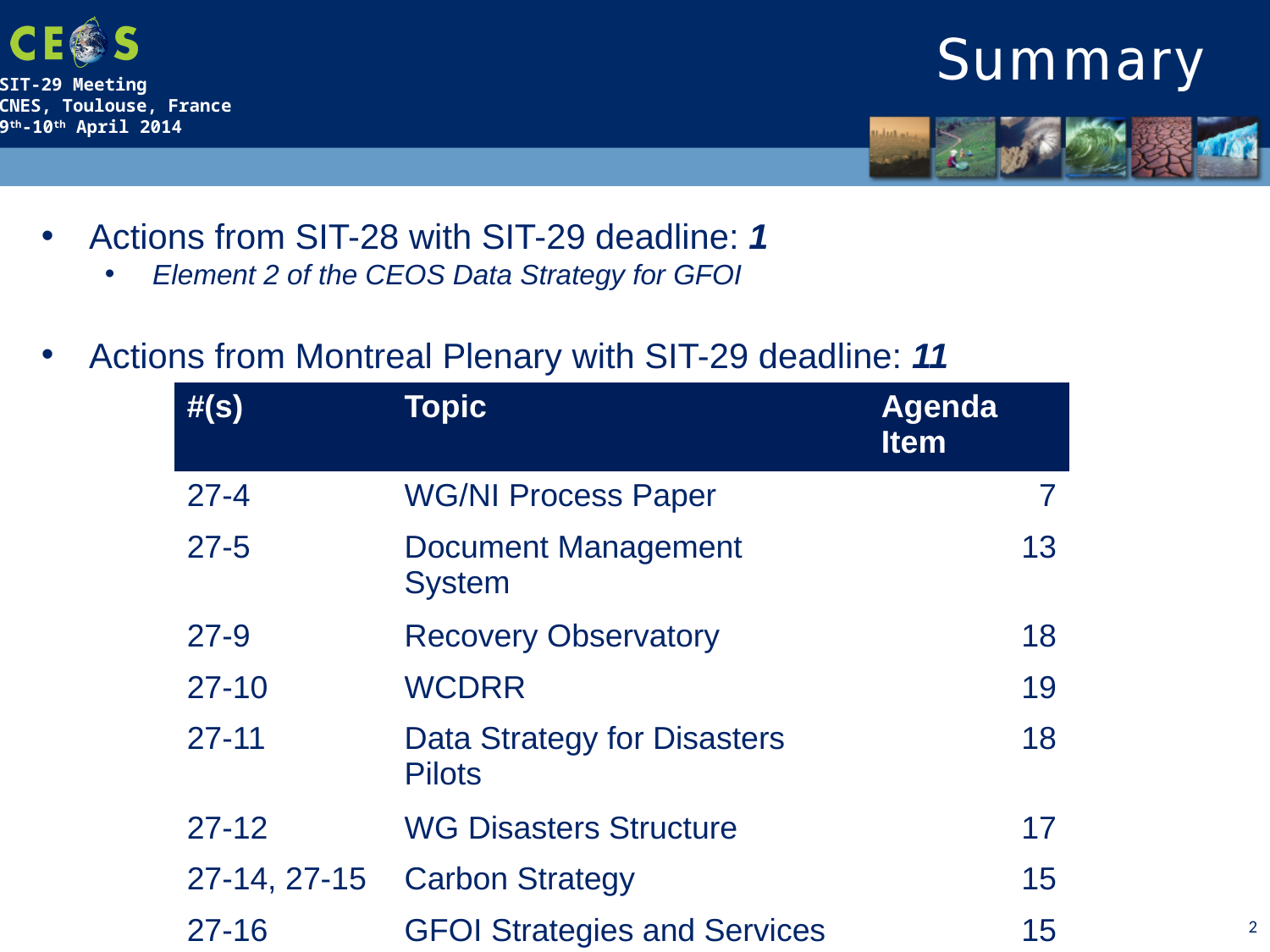

Summary
Actions from SIT-28 with SIT-29 deadline: 1
Element 2 of the CEOS Data Strategy for GFOI

Actions from Montreal Plenary with SIT-29 deadline: 11
| #(s) | Topic | Agenda Item |
| --- | --- | --- |
| 27-4 | WG/NI Process Paper | 7 |
| 27-5 | Document Management System | 13 |
| 27-9 | Recovery Observatory | 18 |
| 27-10 | WCDRR | 19 |
| 27-11 | Data Strategy for Disasters Pilots | 18 |
| 27-12 | WG Disasters Structure | 17 |
| 27-14, 27-15 | Carbon Strategy | 15 |
| 27-16 | GFOI Strategies and Services | 15 |
| 27-17 | GEOGLAM Phase 1 Update | 15 |
| 27-18 | Approval of Supersites | 18 |
2